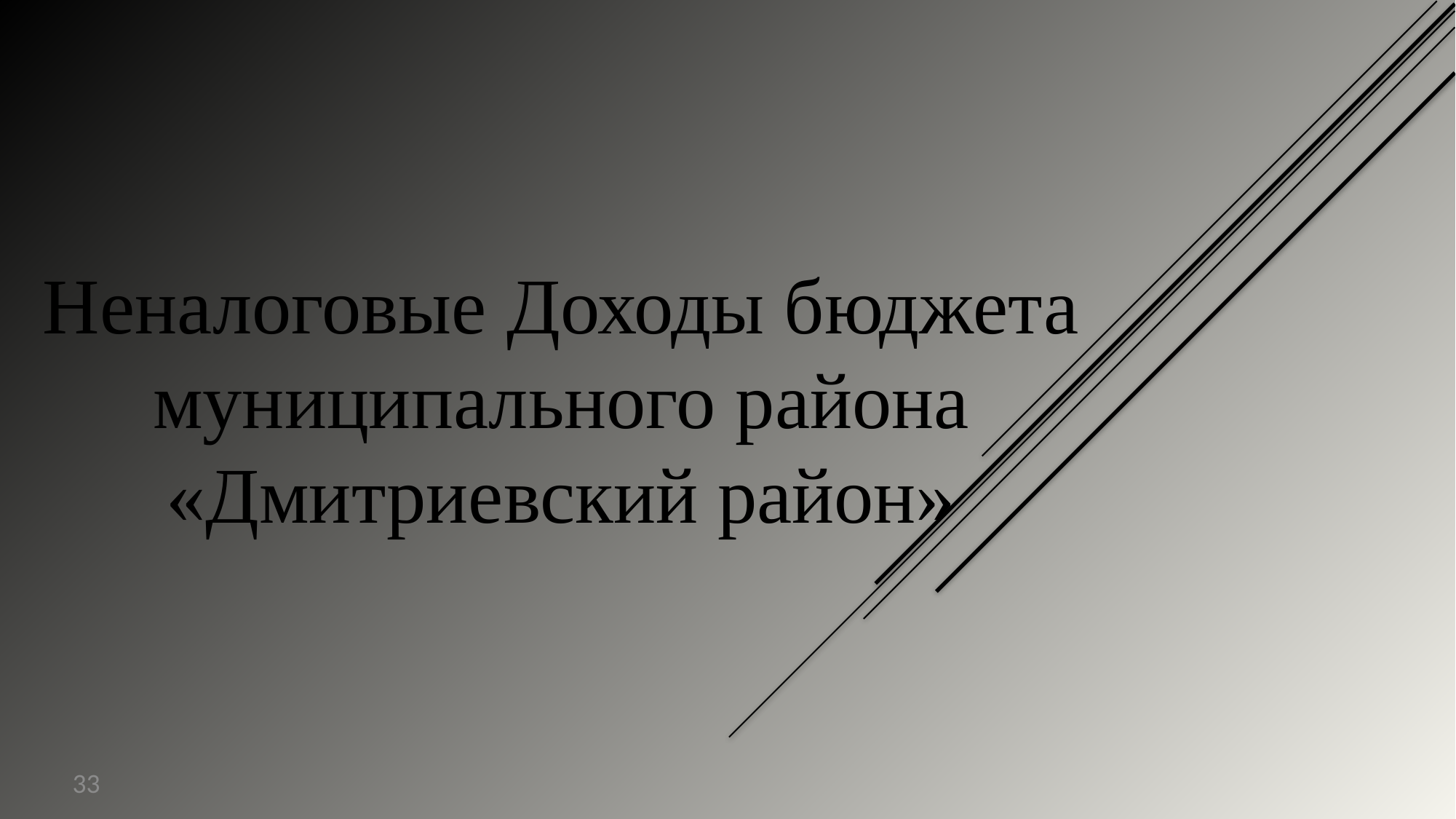

# Неналоговые Доходы бюджета муниципального района «Дмитриевский район»
33